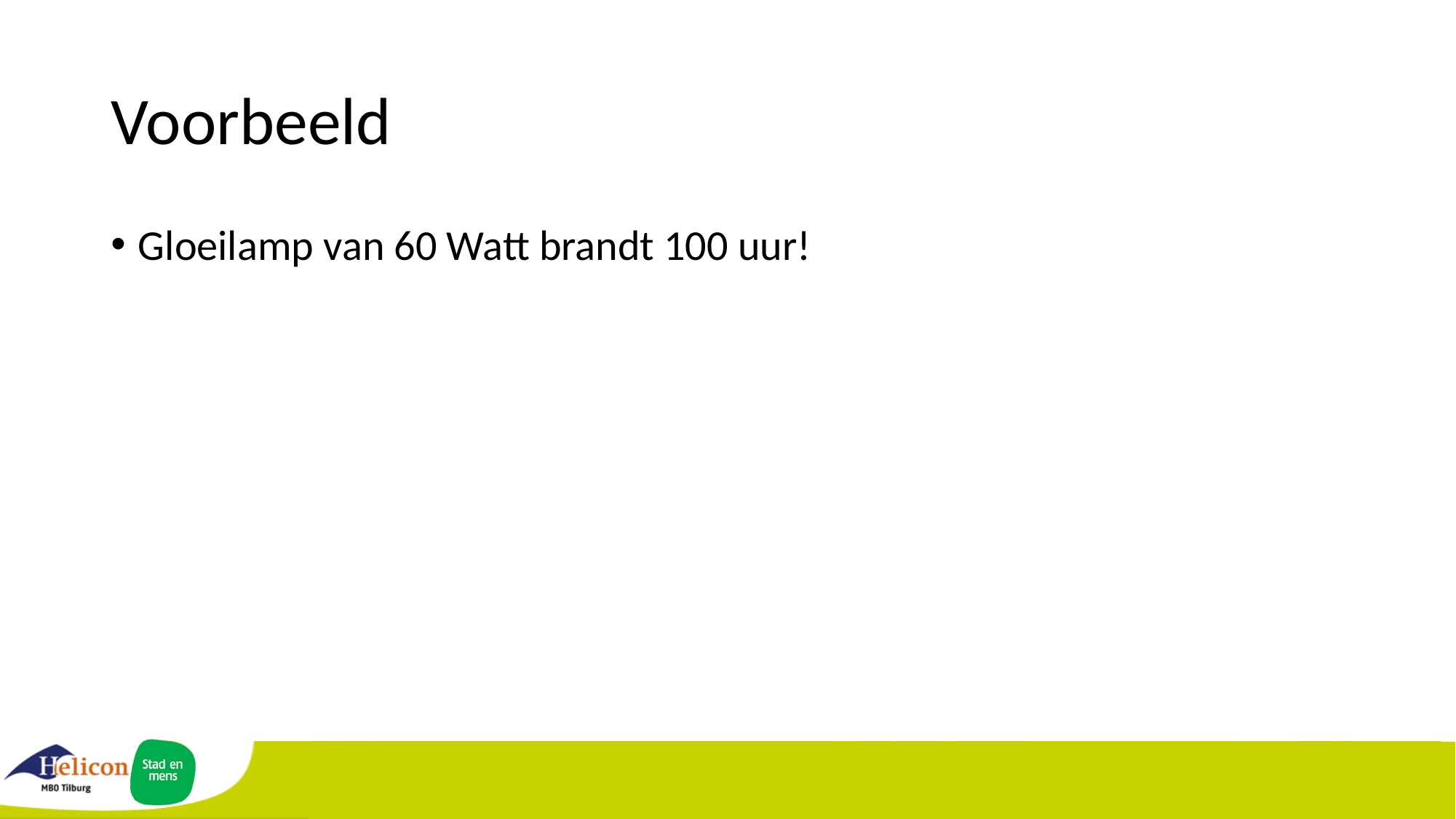

# Voorbeeld
Gloeilamp van 60 Watt brandt 100 uur!